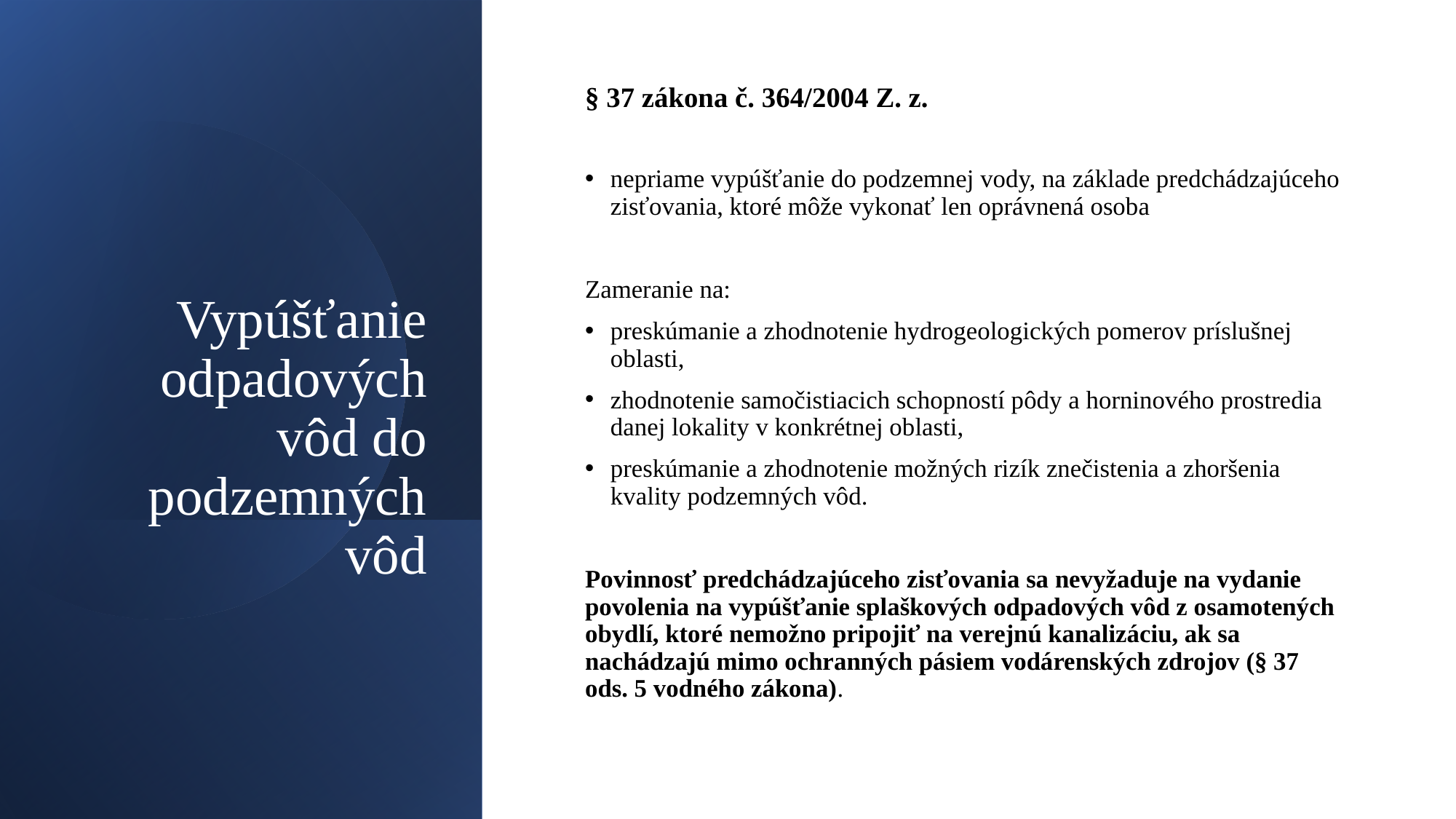

§ 37 zákona č. 364/2004 Z. z.

nepriame vypúšťanie do podzemnej vody, na základe predchádzajúceho zisťovania, ktoré môže vykonať len oprávnená osoba

Zameranie na:
preskúmanie a zhodnotenie hydrogeologických pomerov príslušnej oblasti,
zhodnotenie samočistiacich schopností pôdy a horninového prostredia danej lokality v konkrétnej oblasti,
preskúmanie a zhodnotenie možných rizík znečistenia a zhoršenia kvality podzemných vôd.

Povinnosť predchádzajúceho zisťovania sa nevyžaduje na vydanie povolenia na vypúšťanie splaškových odpadových vôd z osamotených obydlí, ktoré nemožno pripojiť na verejnú kanalizáciu, ak sa nachádzajú mimo ochranných pásiem vodárenských zdrojov (§ 37 ods. 5 vodného zákona).

# Vypúšťanie odpadových vôd do podzemných vôd